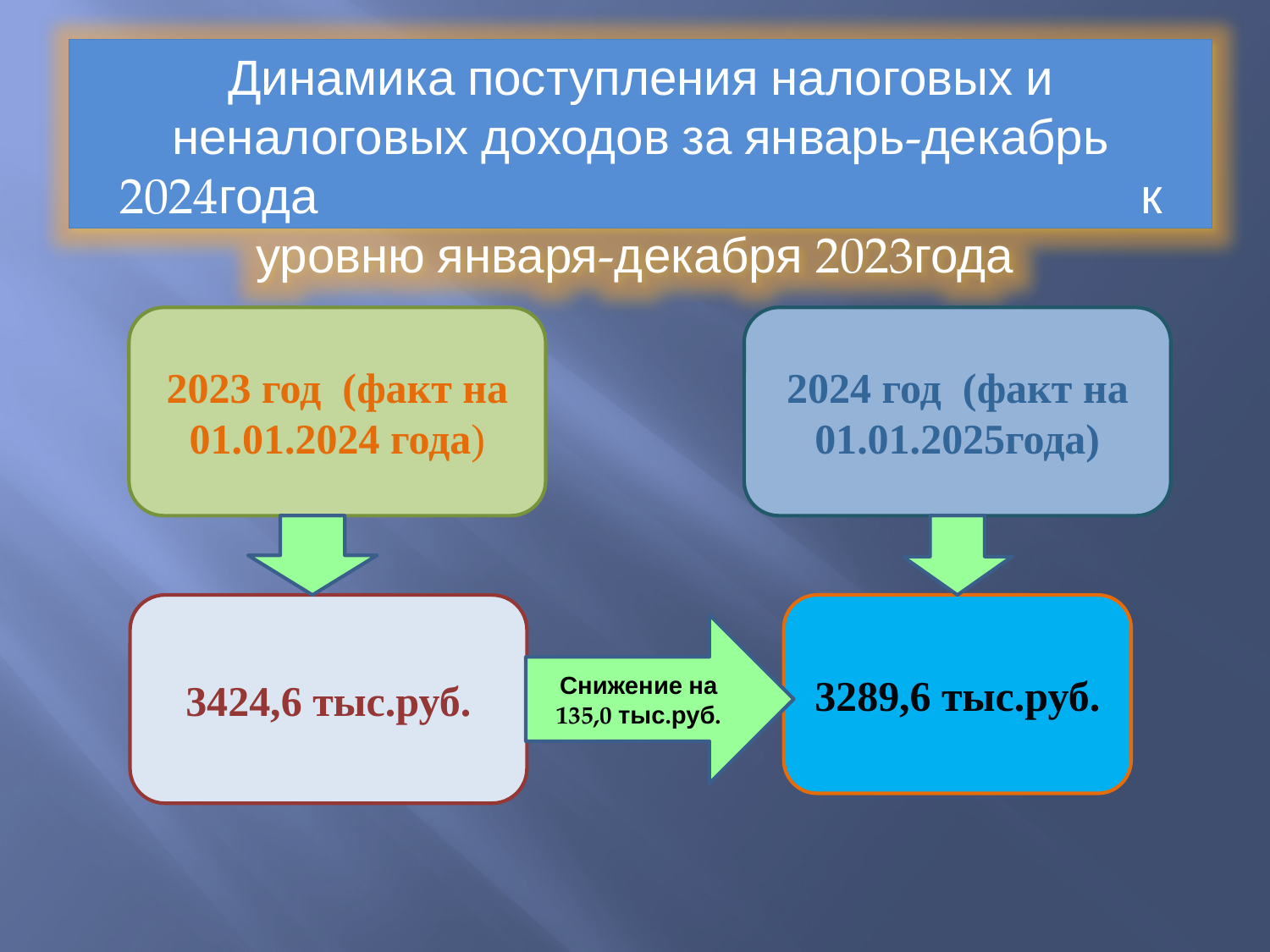

Динамика поступления налоговых и неналоговых доходов за январь-декабрь 2024года                                                                   к уровню января-декабря 2023года
2023 год  (факт на 01.01.2024 года)
2024 год  (факт на 01.01.2025года)

3289,6 тыс.руб.
3424,6 тыс.руб.
Снижение на 135,0 тыс.руб.